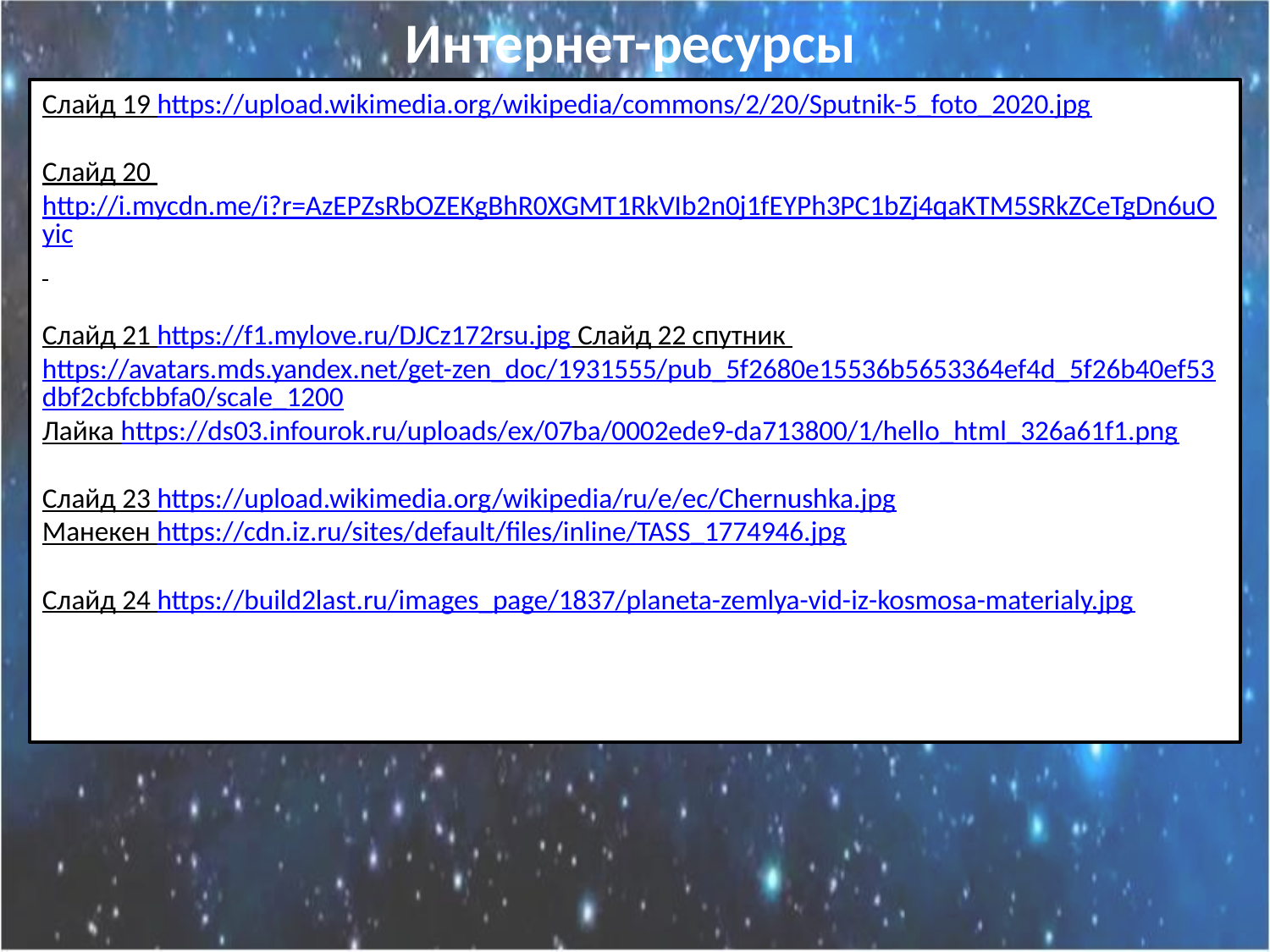

# Интернет-ресурсы
Слайд 19 https://upload.wikimedia.org/wikipedia/commons/2/20/Sputnik-5_foto_2020.jpg

Слайд 20 http://i.mycdn.me/i?r=AzEPZsRbOZEKgBhR0XGMT1RkVIb2n0j1fEYPh3PC1bZj4qaKTM5SRkZCeTgDn6uOyic

Слайд 21 https://f1.mylove.ru/DJCz172rsu.jpg Слайд 22 спутник https://avatars.mds.yandex.net/get-zen_doc/1931555/pub_5f2680e15536b5653364ef4d_5f26b40ef53dbf2cbfcbbfa0/scale_1200
Лайка https://ds03.infourok.ru/uploads/ex/07ba/0002ede9-da713800/1/hello_html_326a61f1.png

Слайд 23 https://upload.wikimedia.org/wikipedia/ru/e/ec/Chernushka.jpg
Манекен https://cdn.iz.ru/sites/default/files/inline/TASS_1774946.jpg

Слайд 24 https://build2last.ru/images_page/1837/planeta-zemlya-vid-iz-kosmosa-materialy.jpg